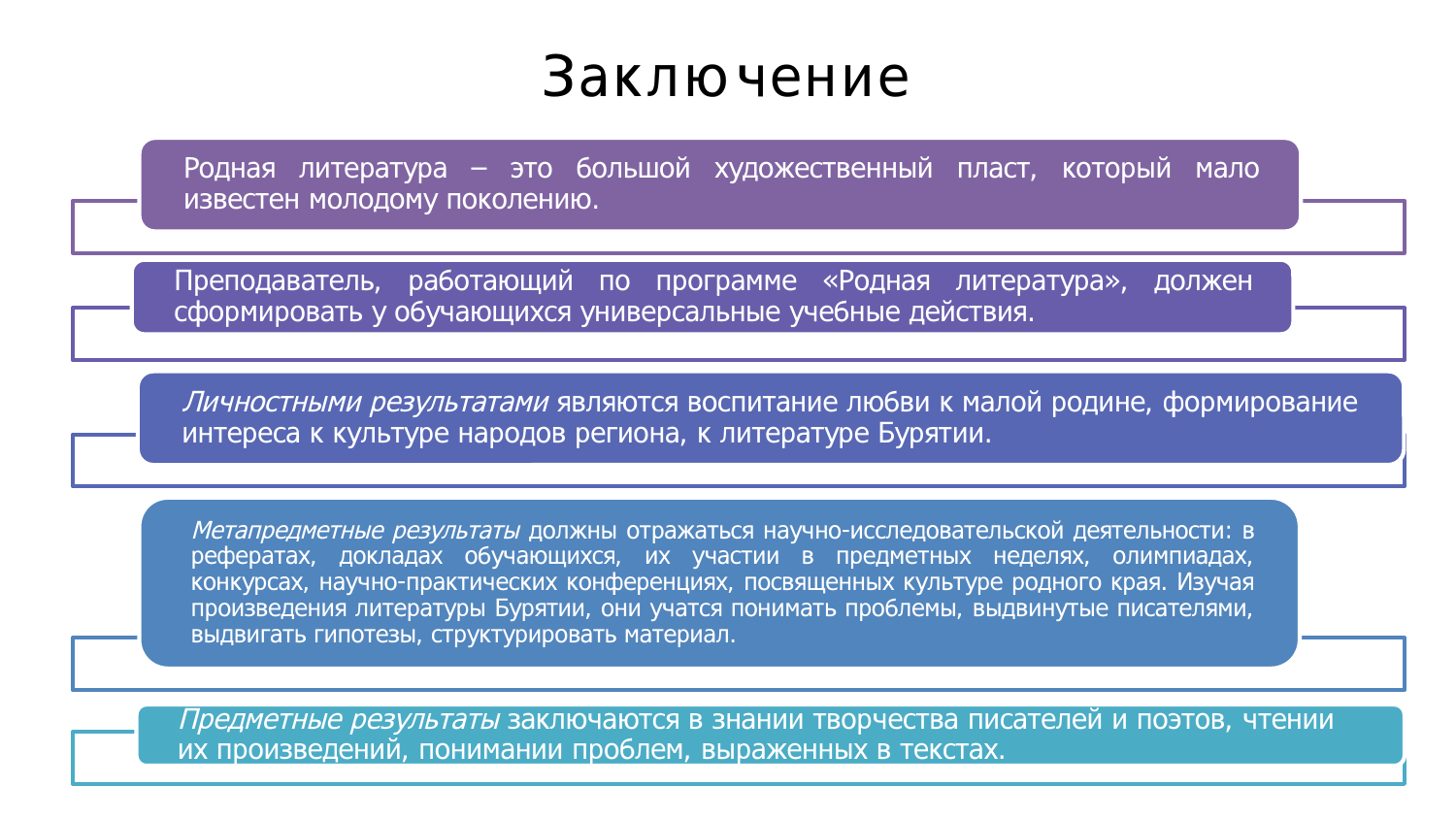

Заключение

Родная литература – это большой художественный пласт, который мало известен молодому поколению.
Преподаватель, работающий по программе «Родная литература», должен сформировать у обучающихся универсальные учебные действия.
Личностными результатами являются воспитание любви к малой родине, формирование интереса к культуре народов региона, к литературе Бурятии.
Метапредметные результаты должны отражаться научно-исследовательской деятельности: в рефератах, докладах обучающихся, их участии в предметных неделях, олимпиадах, конкурсах, научно-практических конференциях, посвященных культуре родного края. Изучая произведения литературы Бурятии, они учатся понимать проблемы, выдвинутые писателями, выдвигать гипотезы, структурировать материал.
Предметные результаты заключаются в знании творчества писателей и поэтов, чтении их произведений, понимании проблем, выраженных в текстах.